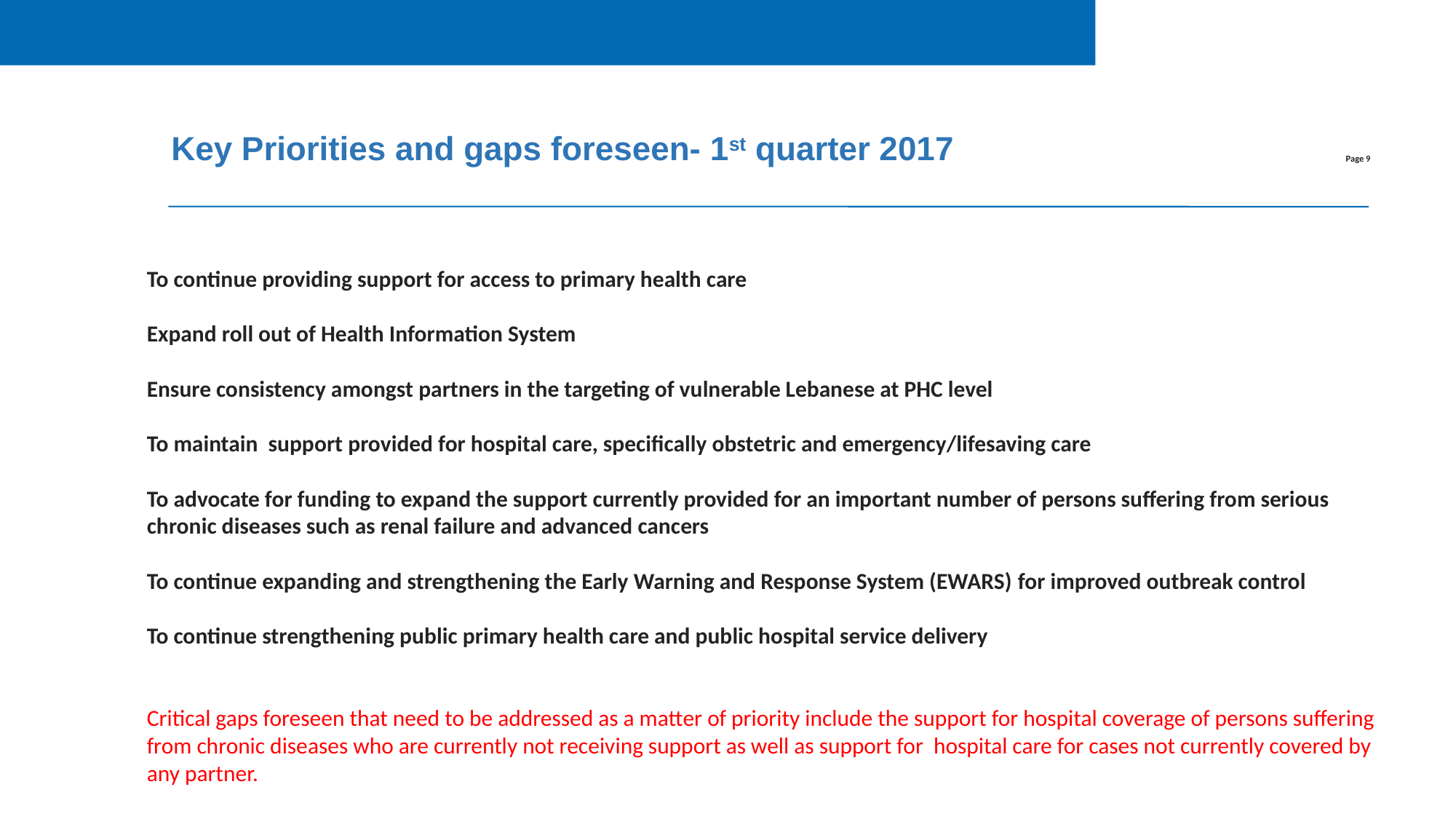

Key Priorities and gaps foreseen- 1st quarter 2017

To continue providing support for access to primary health care

Expand roll out of Health Information System

Ensure consistency amongst partners in the targeting of vulnerable Lebanese at PHC level

To maintain  support provided for hospital care, specifically obstetric and emergency/lifesaving care

To advocate for funding to expand the support currently provided for an important number of persons suffering from serious chronic diseases such as renal failure and advanced cancers

To continue expanding and strengthening the Early Warning and Response System (EWARS) 	for improved outbreak control

To continue strengthening public primary health care and public hospital service delivery

Critical gaps foreseen that need to be addressed as a matter of priority include the support for hospital coverage of persons suffering from chronic diseases who are currently not receiving support as well as support for  hospital care for cases not currently covered by any partner.